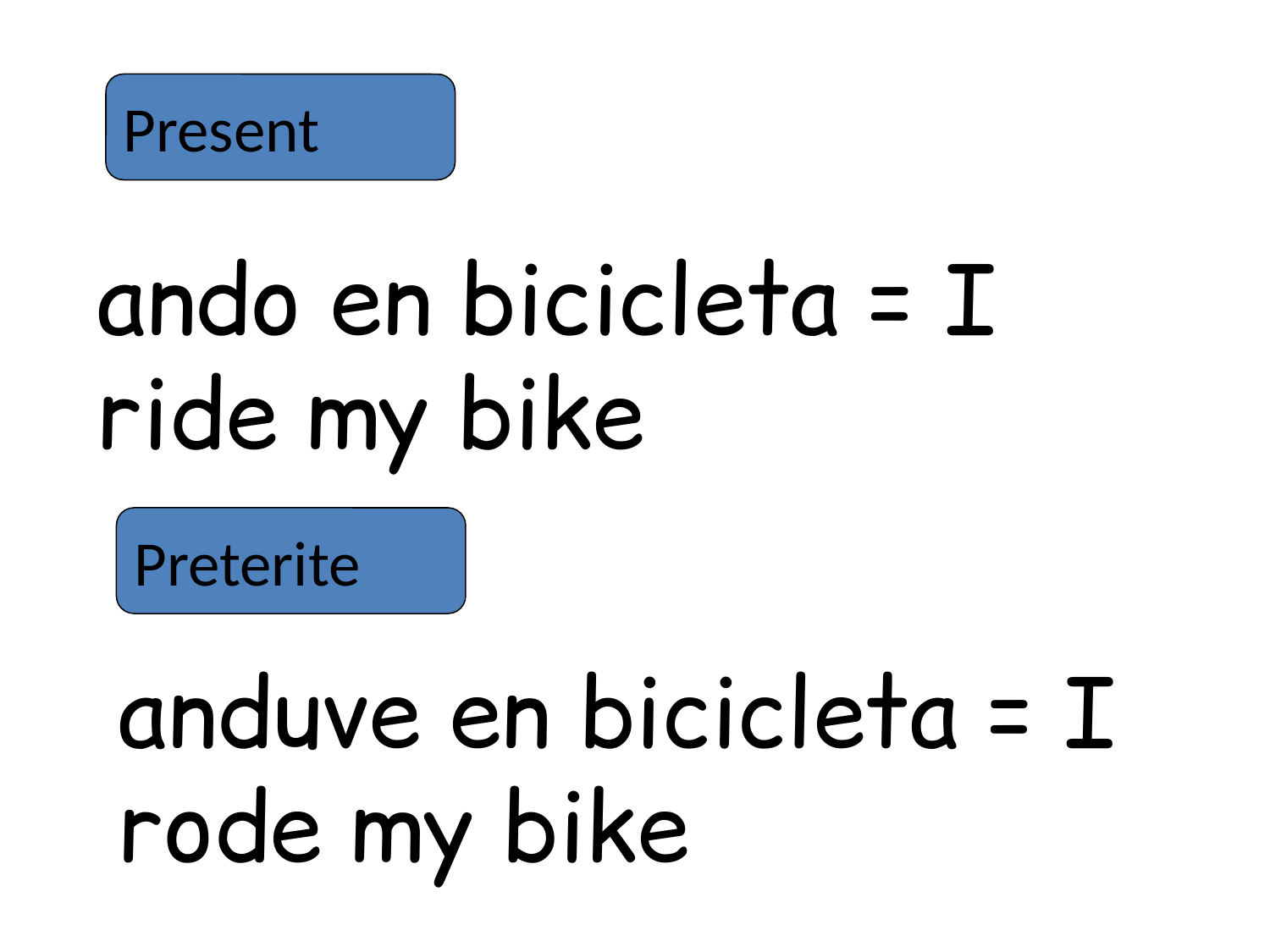

Present
ando en bicicleta = I ride my bike
Preterite
anduve en bicicleta = I rode my bike